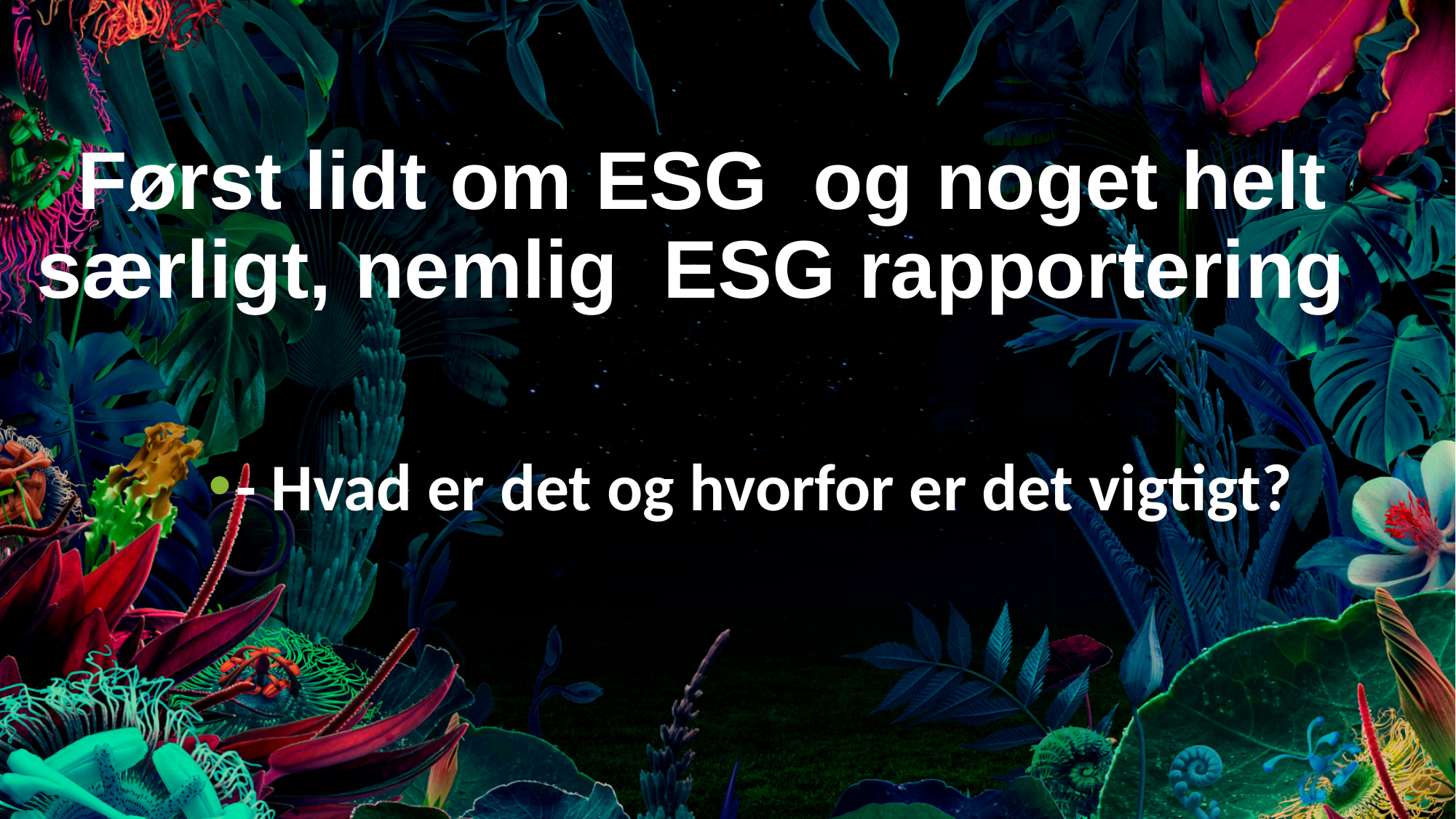

# Først lidt om ESG  og noget helt særligt, nemlig  ESG rapportering

- Hvad er det og hvorfor er det vigtigt?